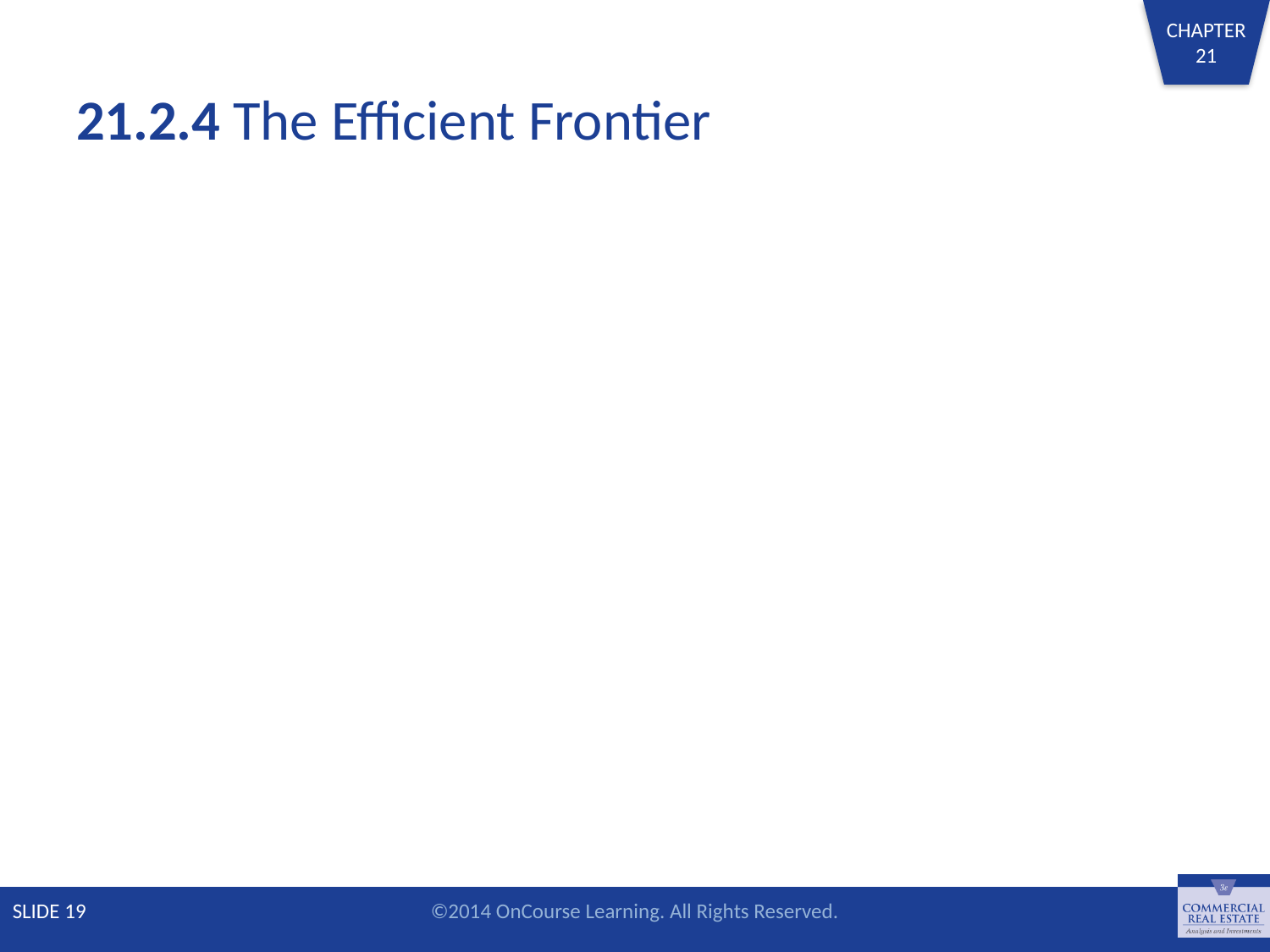

# 21.2.4 The Efficient Frontier

SLIDE 19